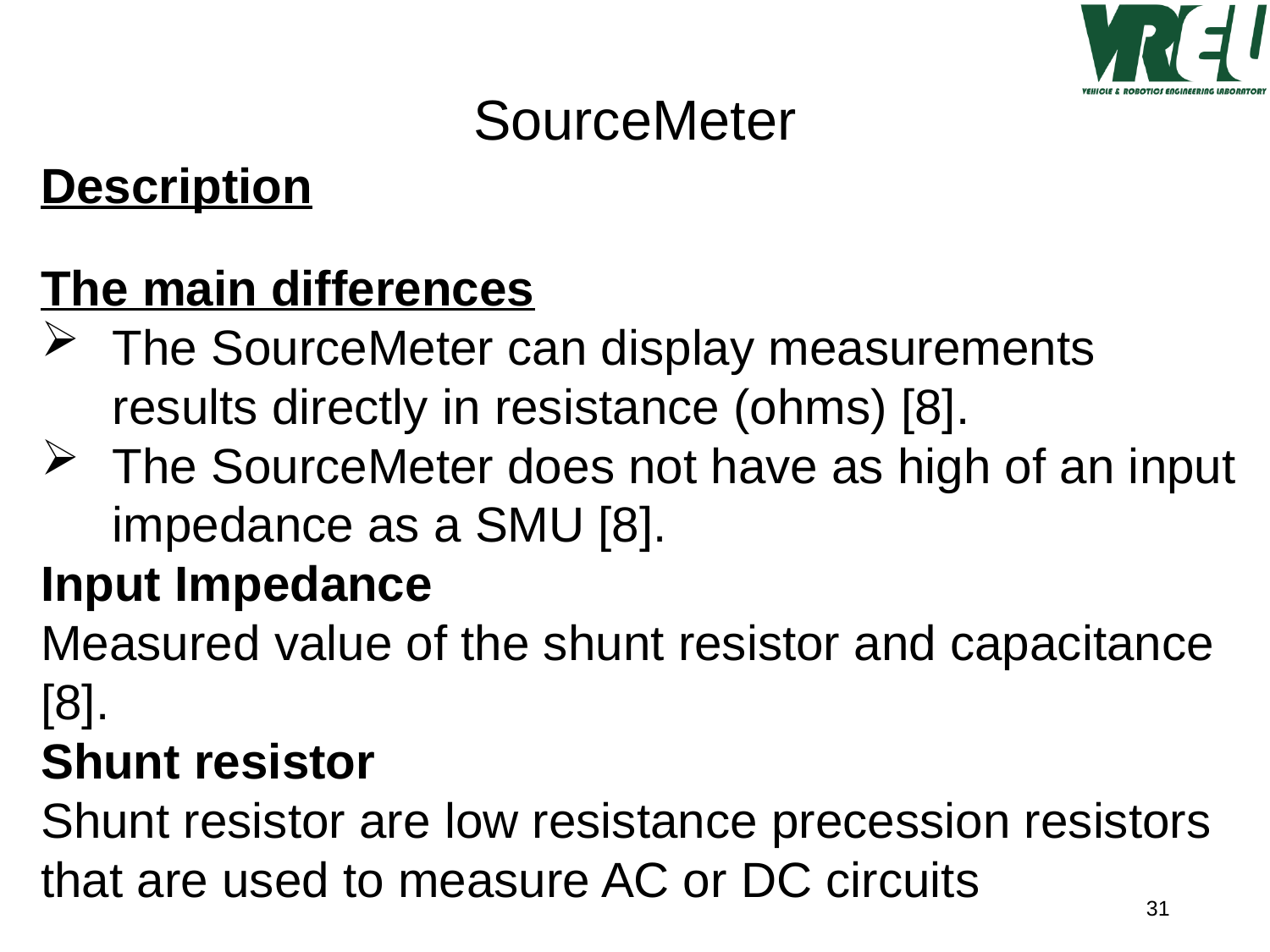

SourceMeter
Description
The main differences
The SourceMeter can display measurements results directly in resistance (ohms) [8].
The SourceMeter does not have as high of an input impedance as a SMU [8].
Input Impedance
Measured value of the shunt resistor and capacitance [8].
Shunt resistor
Shunt resistor are low resistance precession resistors that are used to measure AC or DC circuits

31